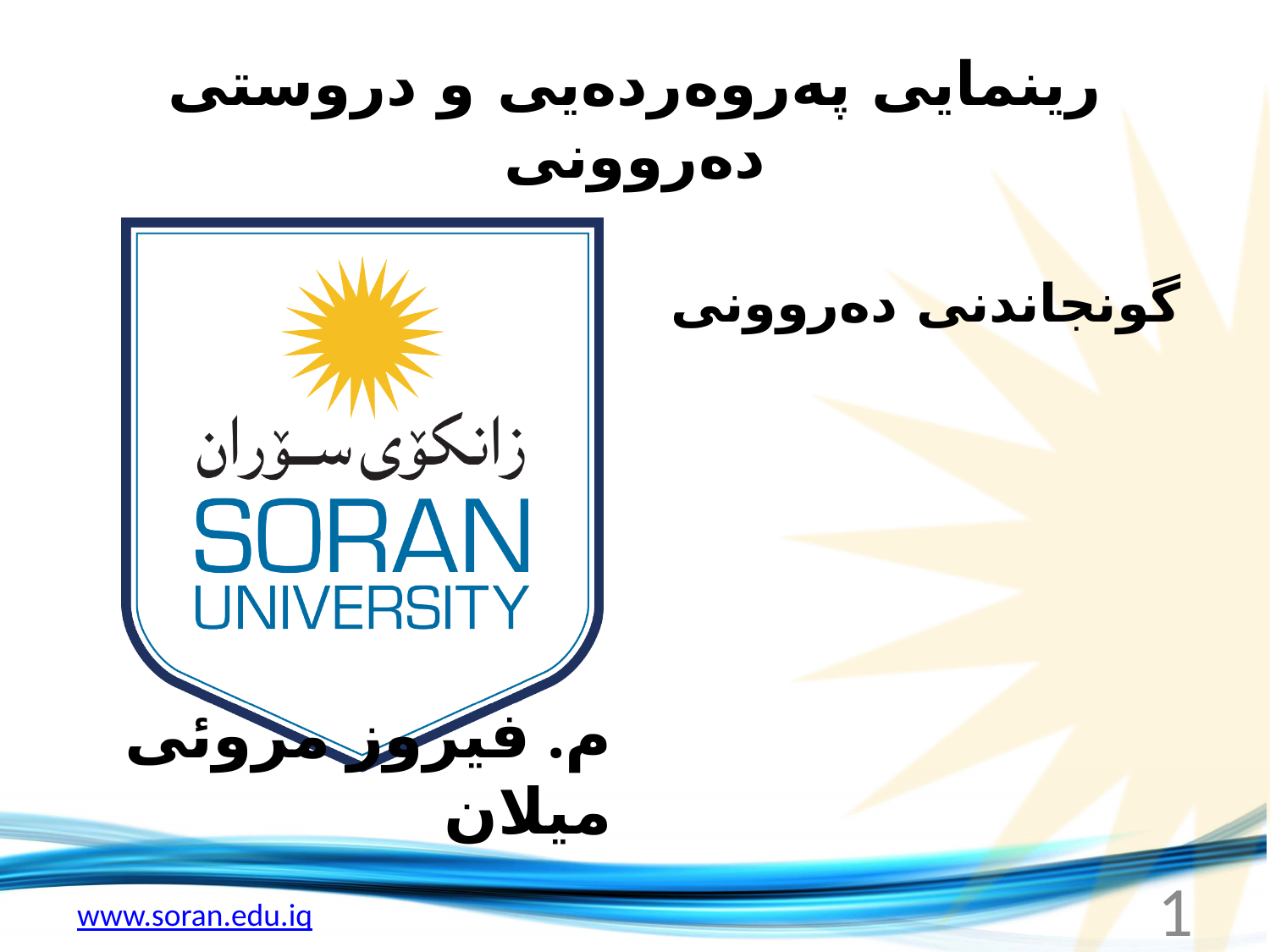

# رينمايى په‌روه‌رده‌يى و دروستى ده‌روونى
گونجاندنى ده‌روونى

م. فیروز مروئی میلان
1